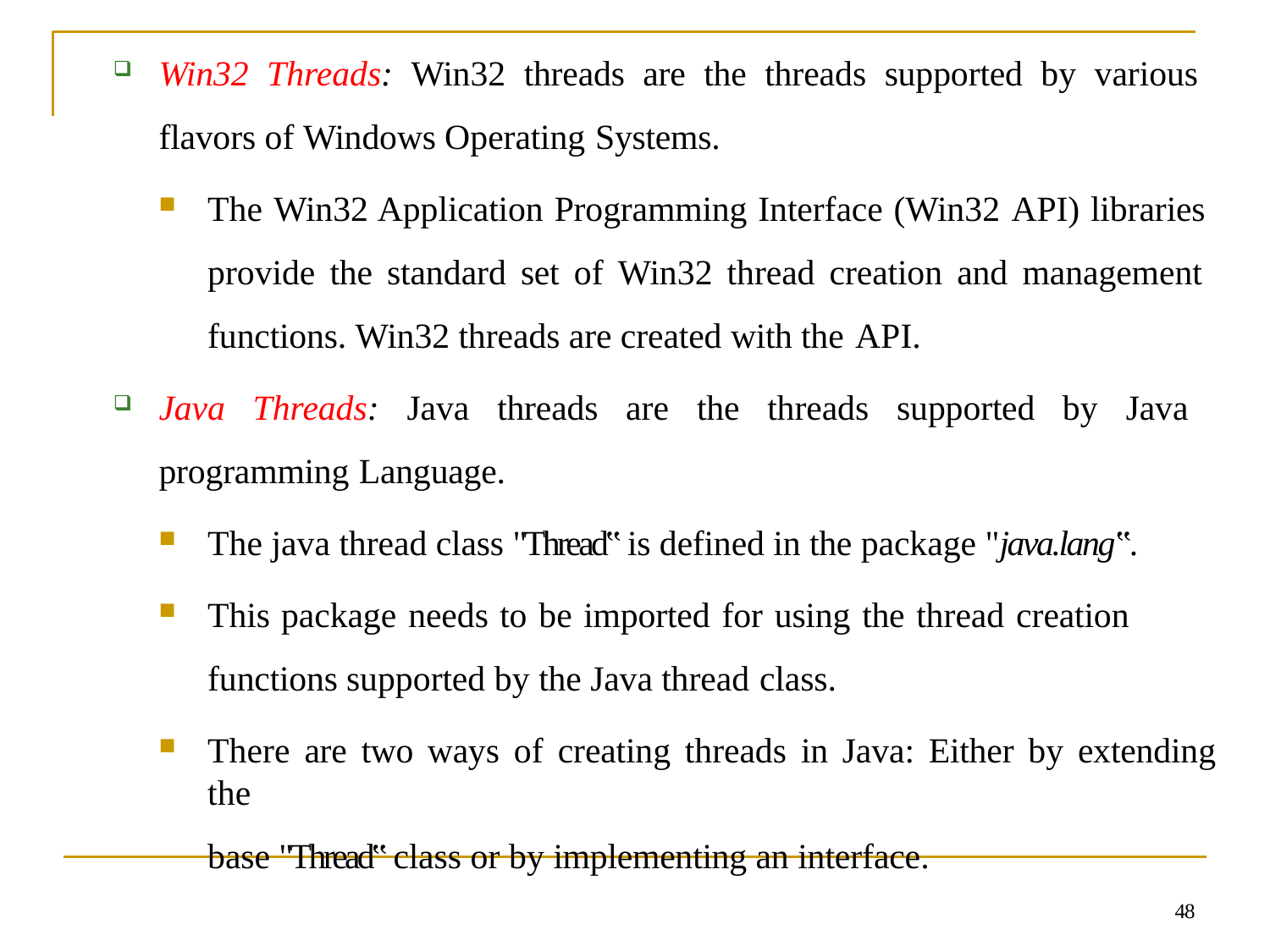

Win32 Threads: Win32 threads are the threads supported by various  flavors of Windows Operating Systems.
The Win32 Application Programming Interface (Win32 API) libraries  provide the standard set of Win32 thread creation and management  functions. Win32 threads are created with the API.
Java Threads: Java threads are the threads supported by Java  programming Language.
The java thread class "Thread‟ is defined in the package "java.lang‟.
This package needs to be imported for using the thread creation
functions supported by the Java thread class.
There are two ways of creating threads in Java: Either by extending the
base "Thread‟ class or by implementing an interface.
48